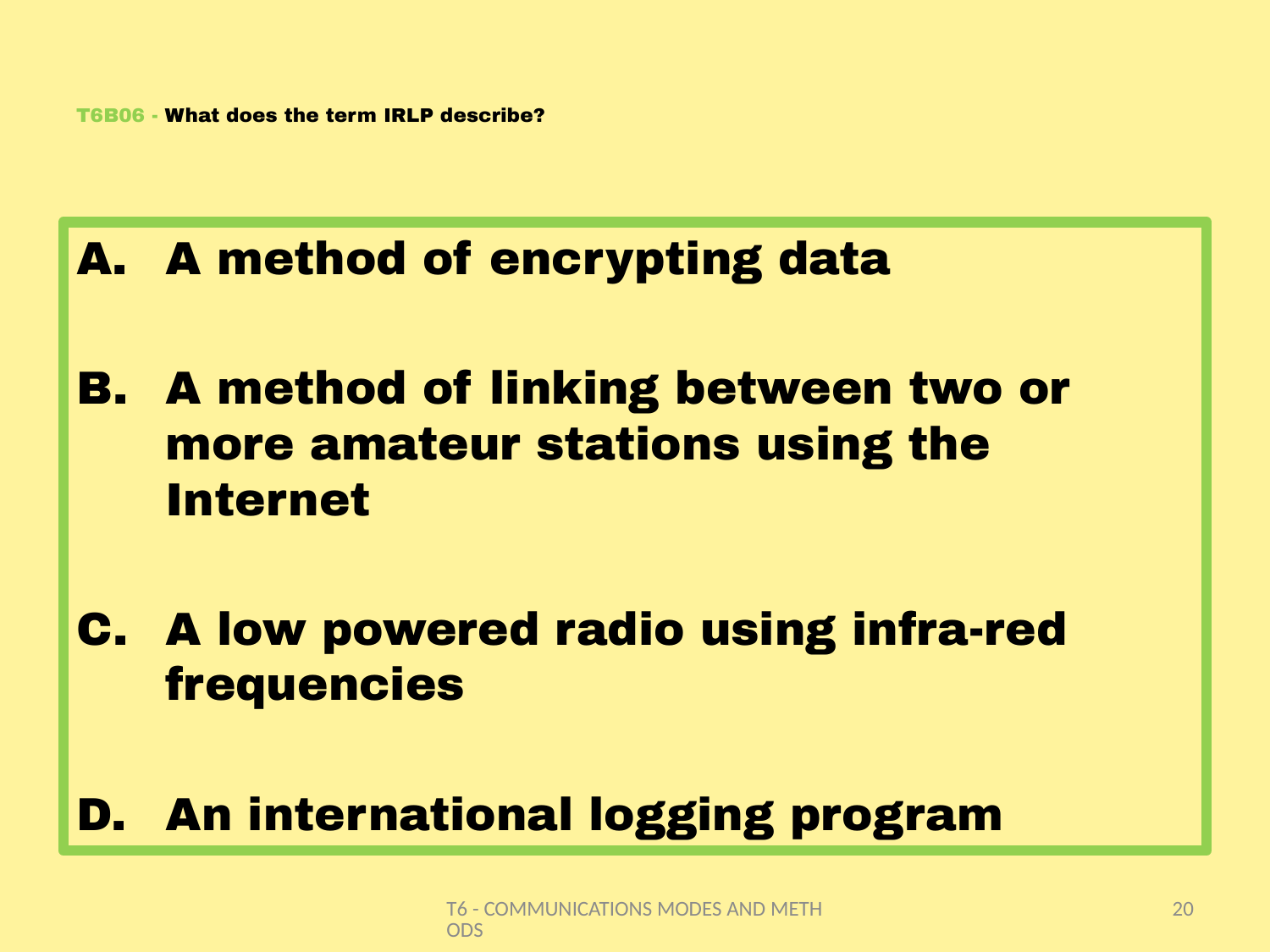

# T6B06 - What does the term IRLP describe?
A method of encrypting data

A method of linking between two or more amateur stations using the Internet

A low powered radio using infra-red frequencies

An international logging program
T6 - COMMUNICATIONS MODES AND METHODS
20